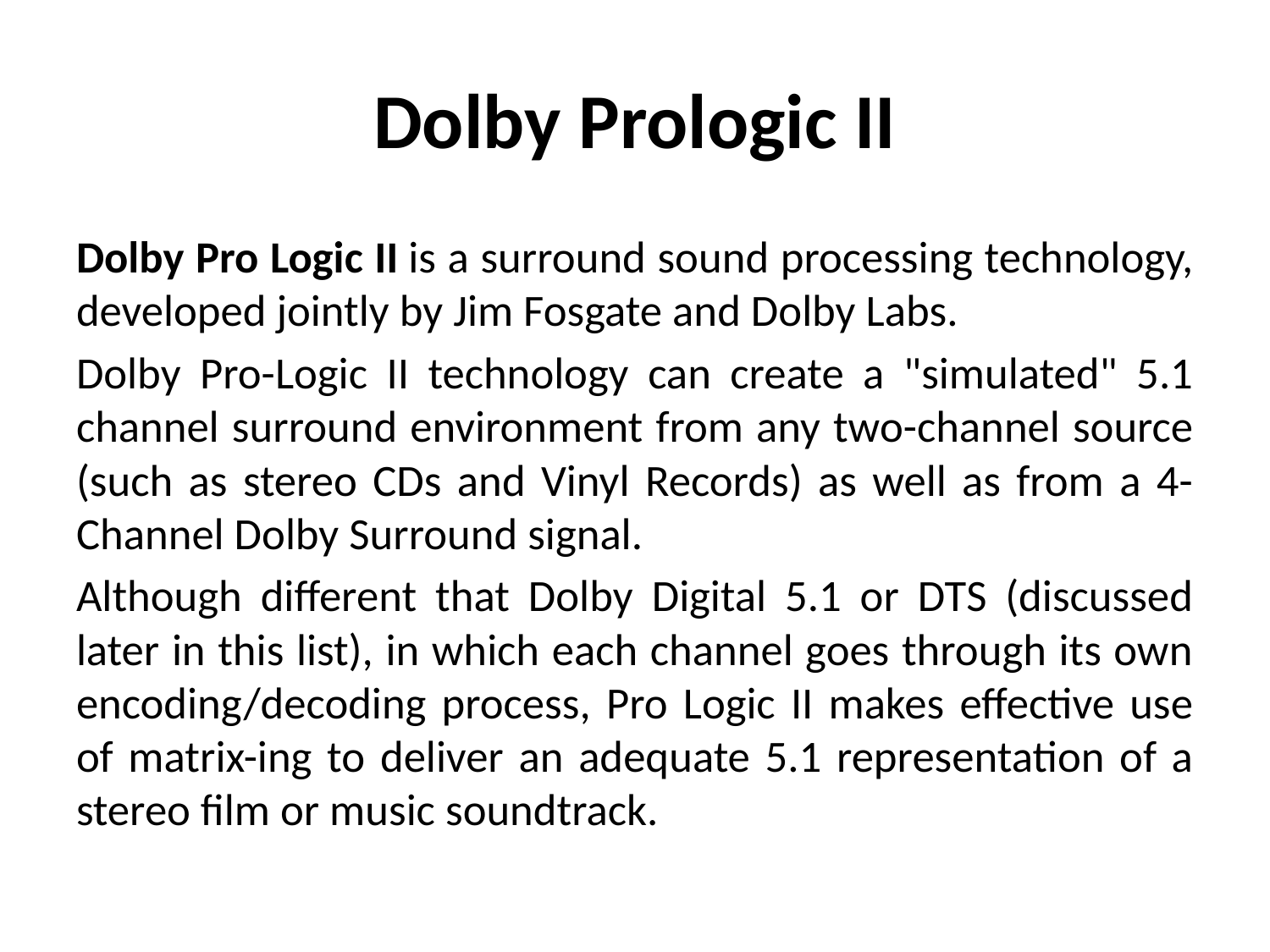

# Dolby Prologic II
Dolby Pro Logic II is a surround sound processing technology, developed jointly by Jim Fosgate and Dolby Labs.
Dolby Pro-Logic II technology can create a "simulated" 5.1 channel surround environment from any two-channel source (such as stereo CDs and Vinyl Records) as well as from a 4-Channel Dolby Surround signal.
Although different that Dolby Digital 5.1 or DTS (discussed later in this list), in which each channel goes through its own encoding/decoding process, Pro Logic II makes effective use of matrix-ing to deliver an adequate 5.1 representation of a stereo film or music soundtrack.